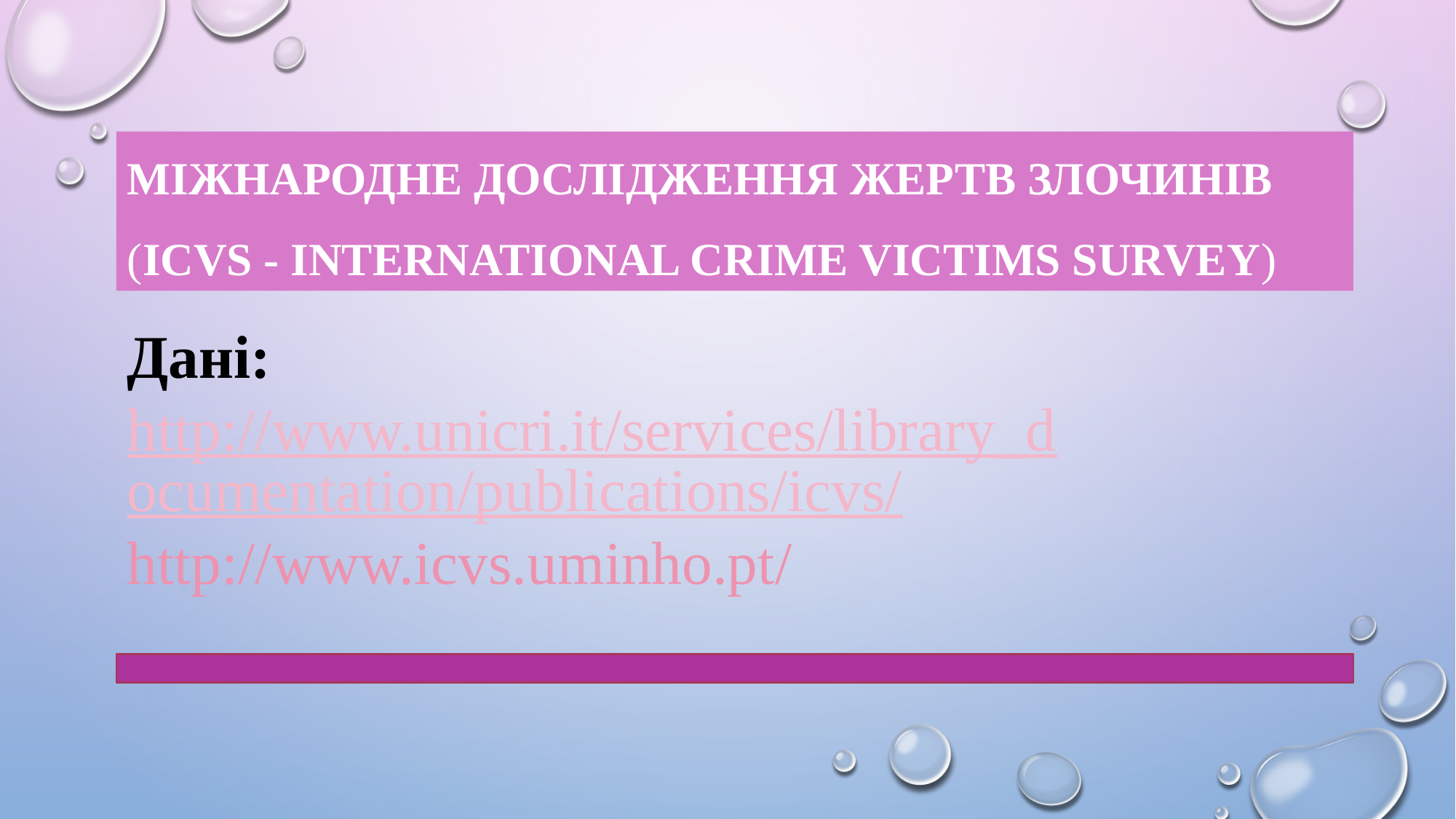

Міжнародне дослідження жертв злочинів
(ICVS - International Crime Victims Survey)
Дані:
http://www.unicri.it/services/library_documentation/publications/icvs/
http://www.icvs.uminho.pt/